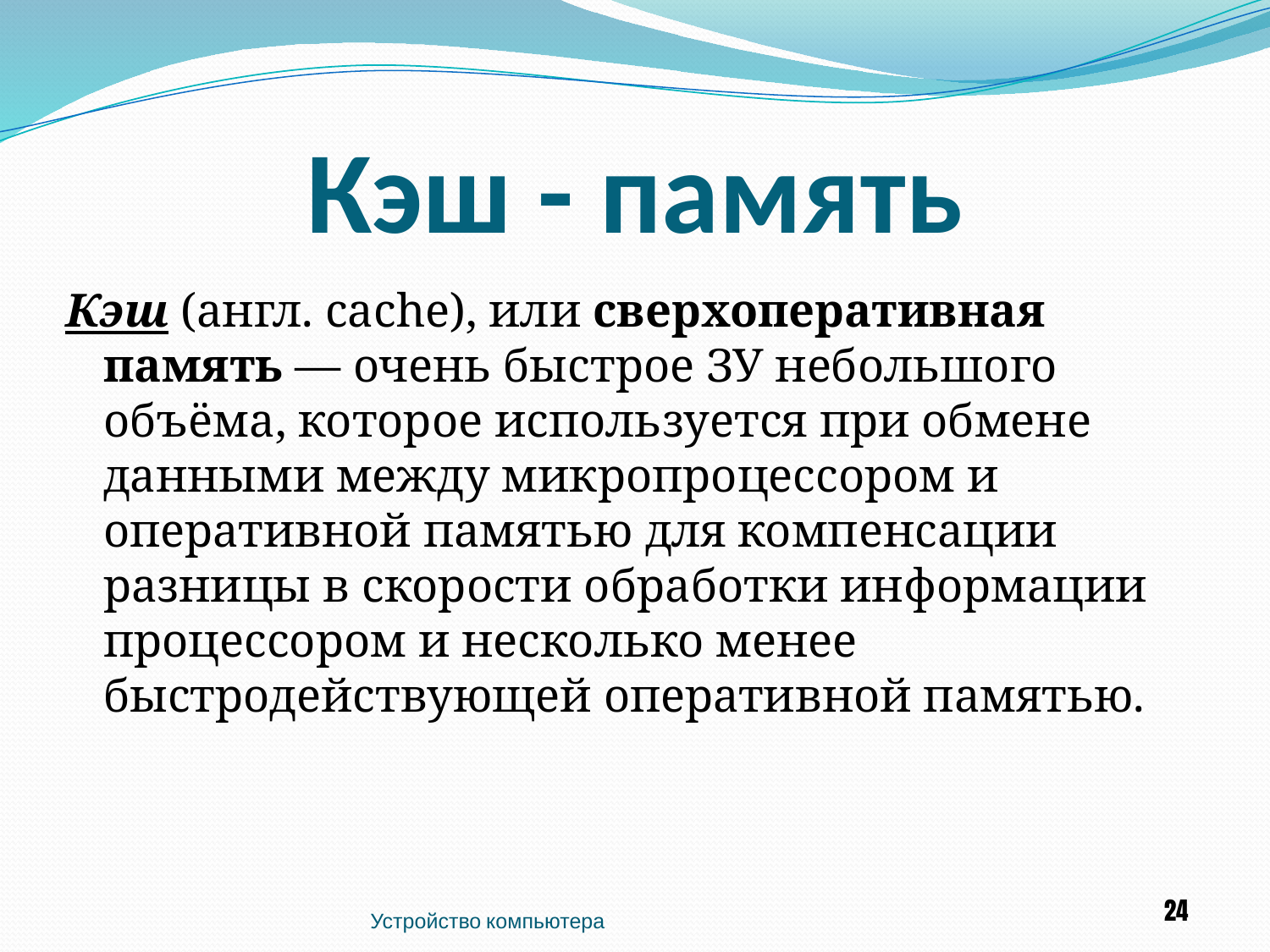

# Кэш - память
Кэш (англ. cache), или сверхоперативная память — очень быстрое ЗУ небольшого объёма, которое используется при обмене данными между микропроцессором и оперативной памятью для компенсации разницы в скорости обработки информации процессором и несколько менее быстродействующей оперативной памятью.
Устройство компьютера
24